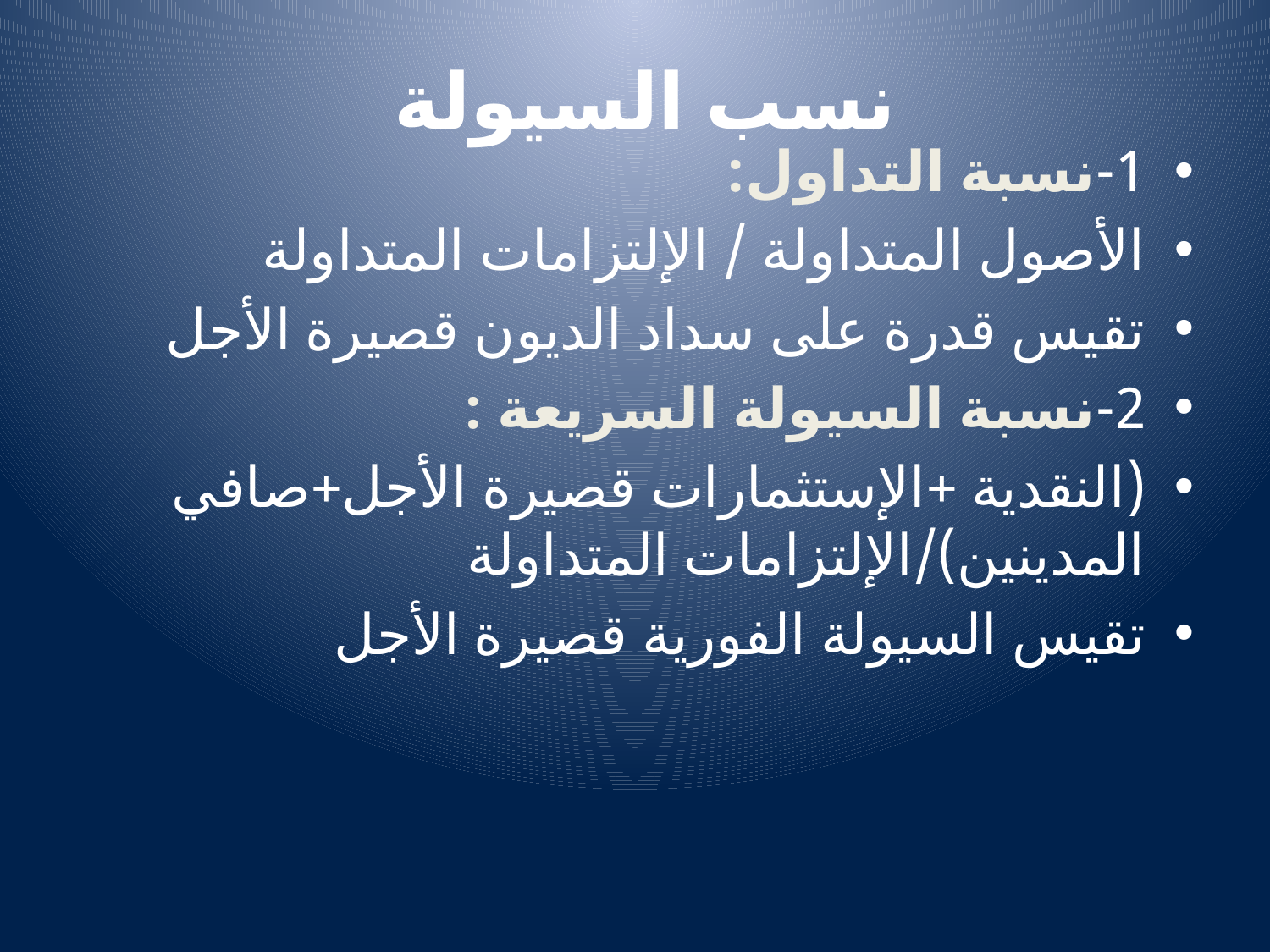

# نسب السيولة
1-نسبة التداول:
الأصول المتداولة / الإلتزامات المتداولة
تقيس قدرة على سداد الديون قصيرة الأجل
2-نسبة السيولة السريعة :
(النقدية +الإستثمارات قصيرة الأجل+صافي المدينين)/الإلتزامات المتداولة
تقيس السيولة الفورية قصيرة الأجل